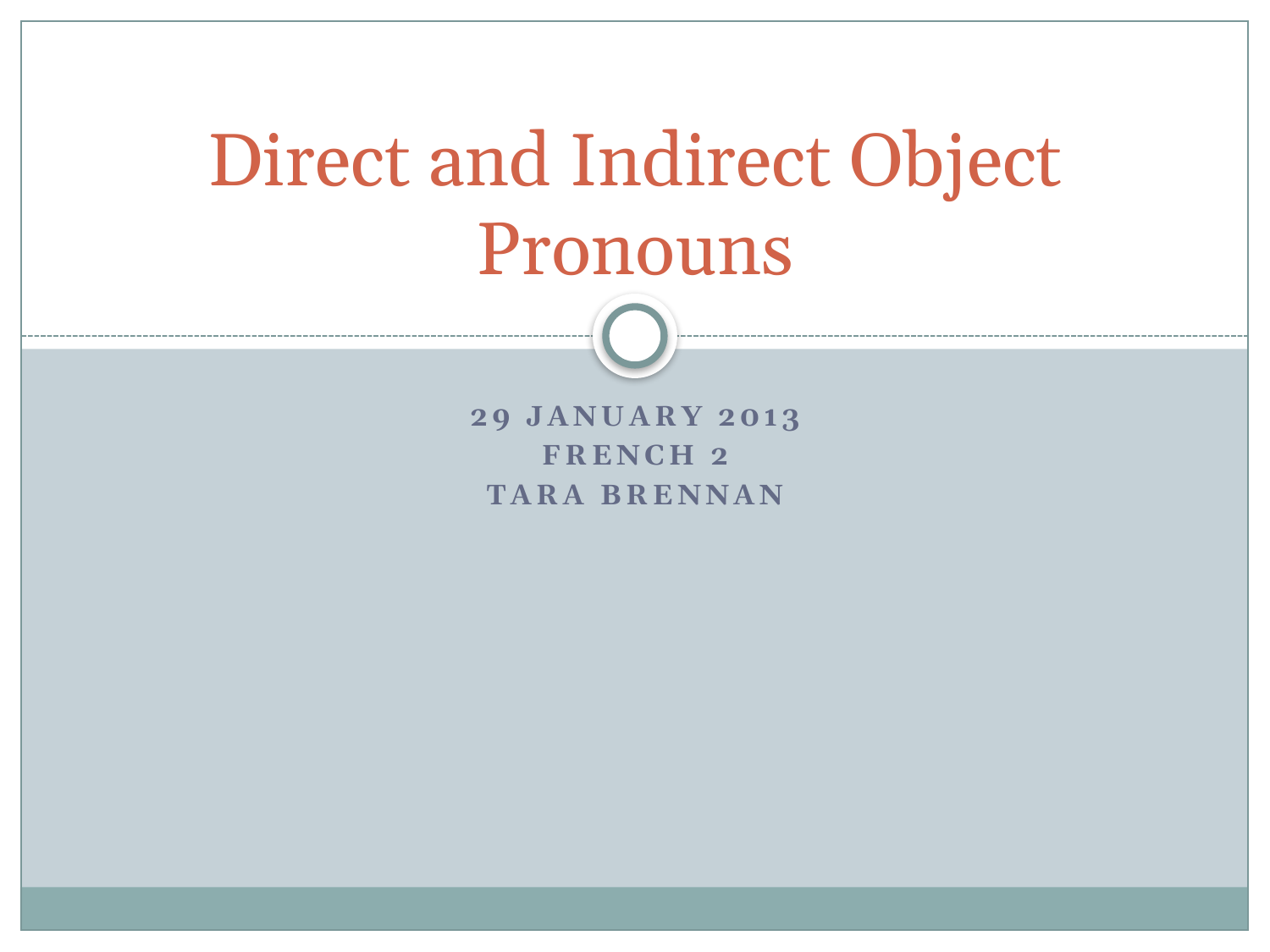

# Direct and Indirect Object Pronouns
29 January 2013
French 2
Tara Brennan